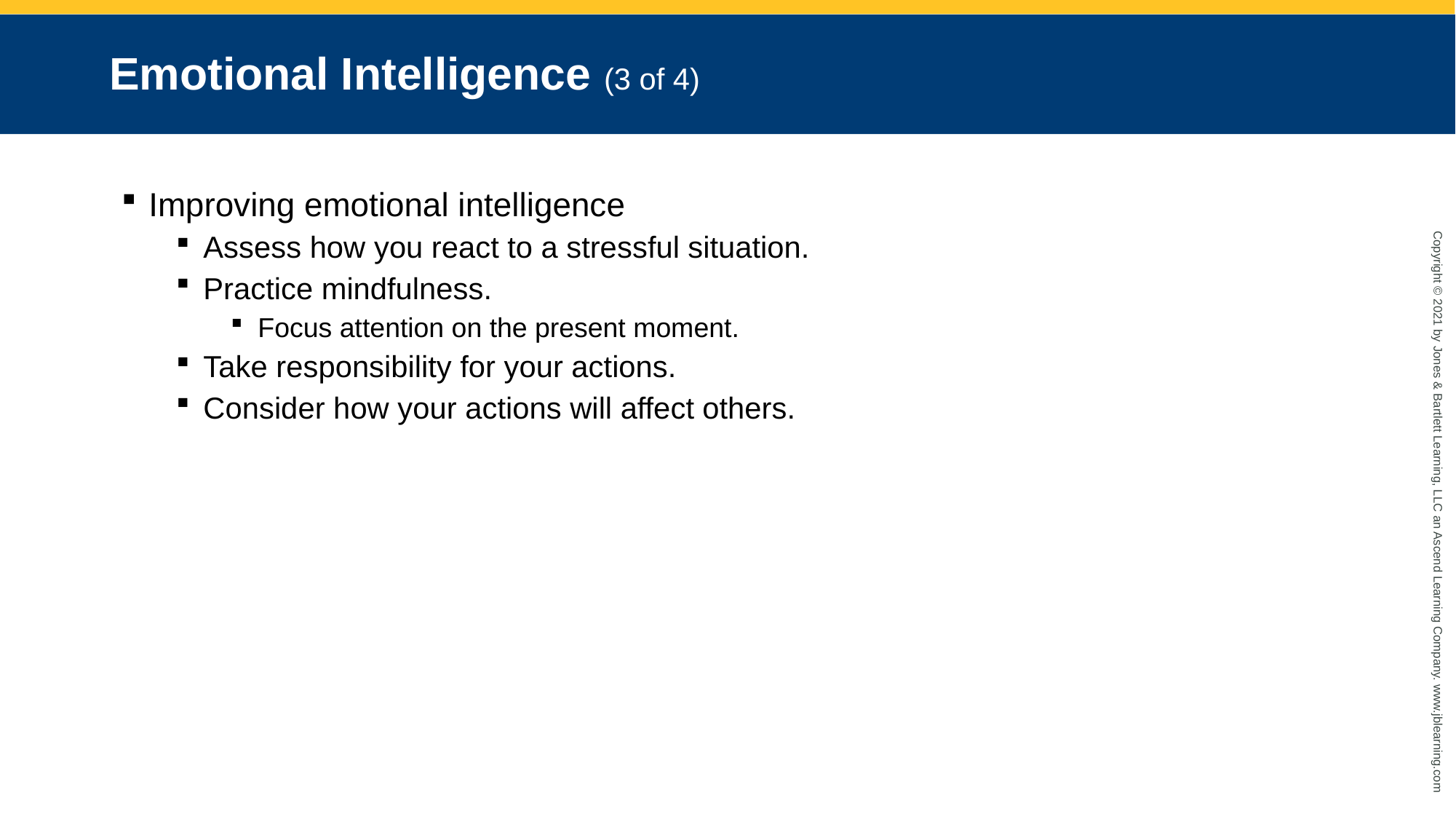

# Emotional Intelligence (3 of 4)
Improving emotional intelligence
Assess how you react to a stressful situation.
Practice mindfulness.
Focus attention on the present moment.
Take responsibility for your actions.
Consider how your actions will affect others.